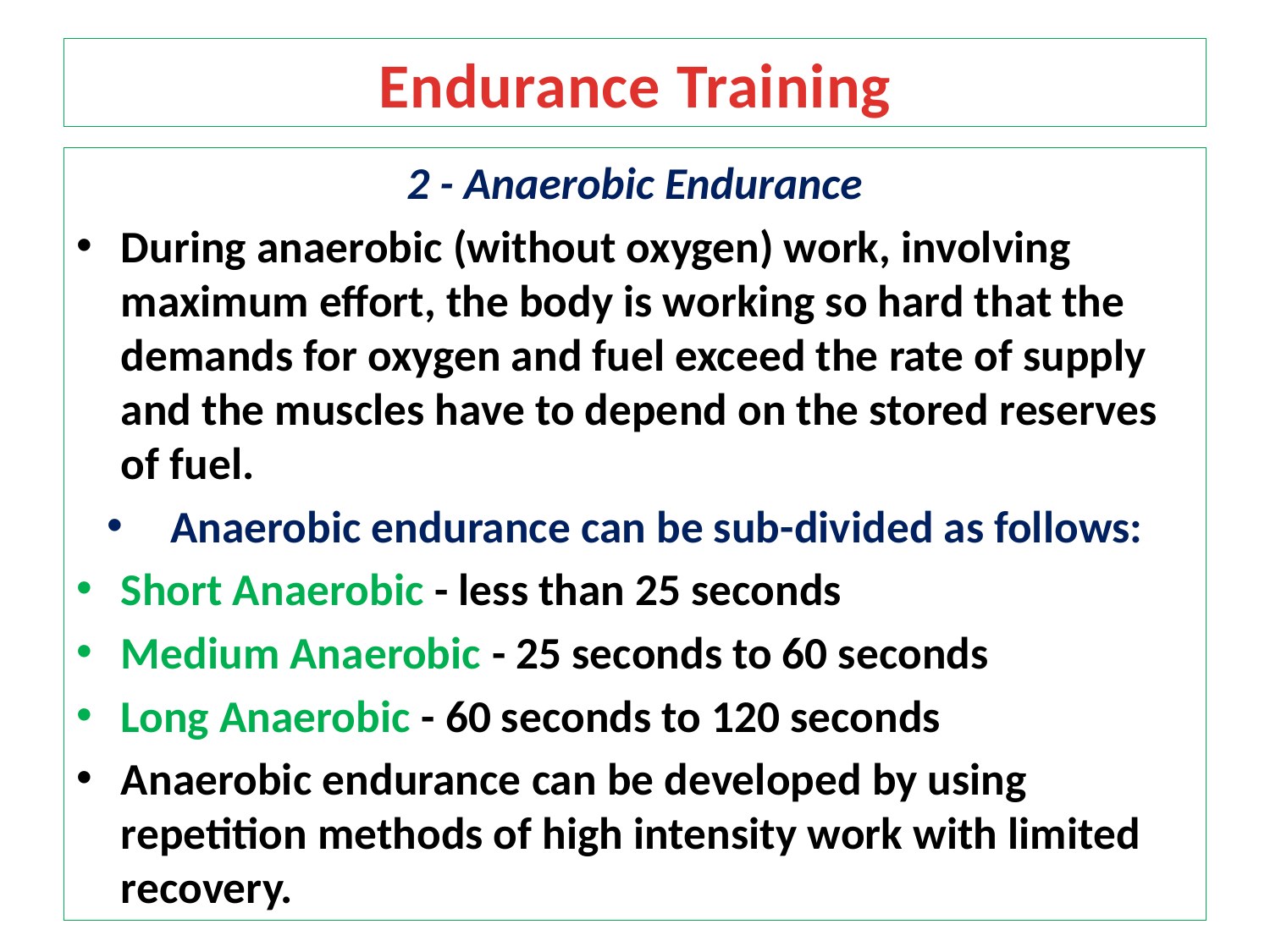

# Endurance Training
2 - Anaerobic Endurance
During anaerobic (without oxygen) work, involving maximum effort, the body is working so hard that the demands for oxygen and fuel exceed the rate of supply and the muscles have to depend on the stored reserves of fuel.
Anaerobic endurance can be sub-divided as follows:
Short Anaerobic - less than 25 seconds
Medium Anaerobic - 25 seconds to 60 seconds
Long Anaerobic - 60 seconds to 120 seconds
Anaerobic endurance can be developed by using repetition methods of high intensity work with limited recovery.